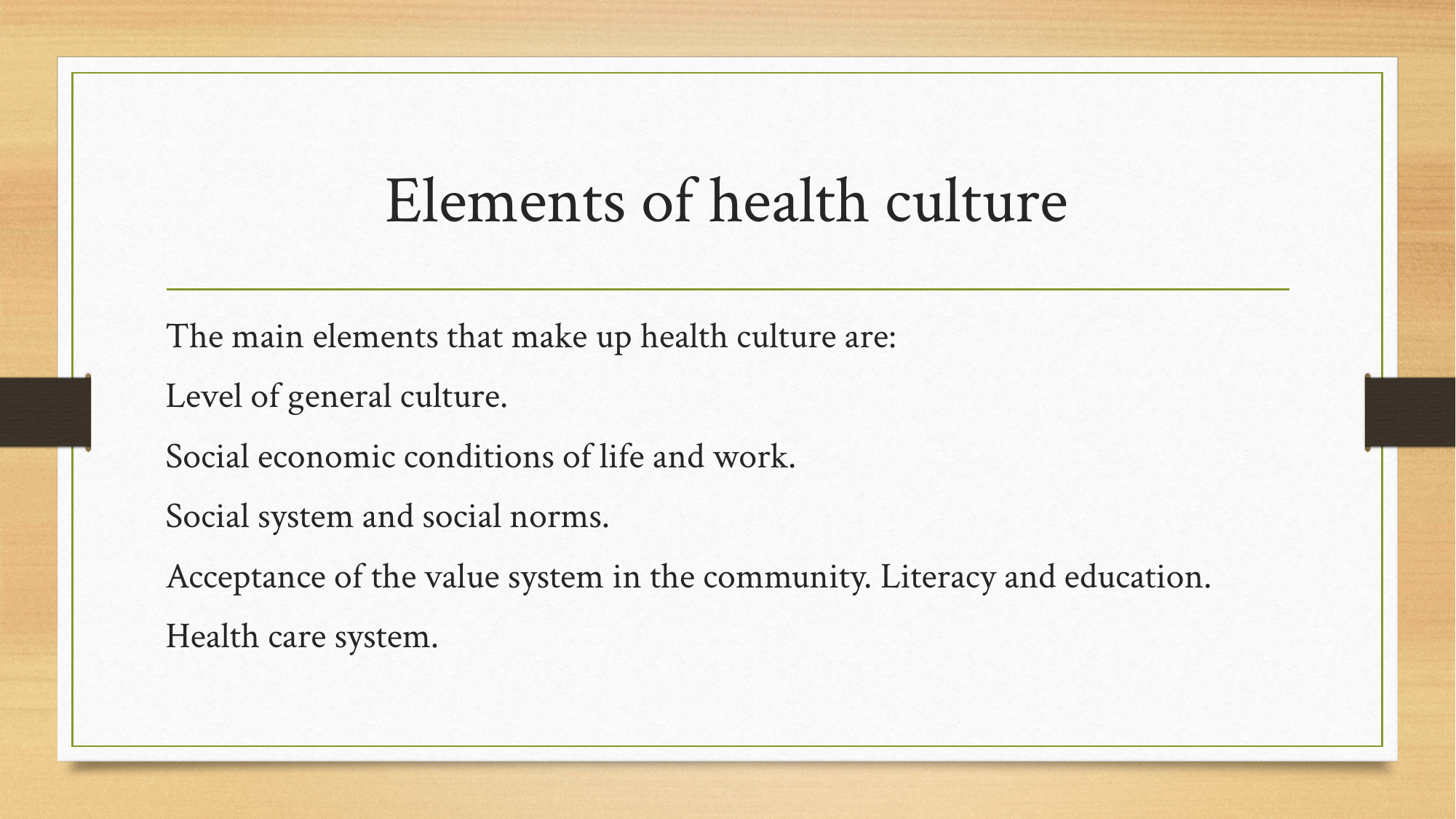

# Elements of health culture
The main elements that make up health culture are:
Level of general culture.
Social economic conditions of life and work.
Social system and social norms.
Acceptance of the value system in the community. Literacy and education.
Health care system.